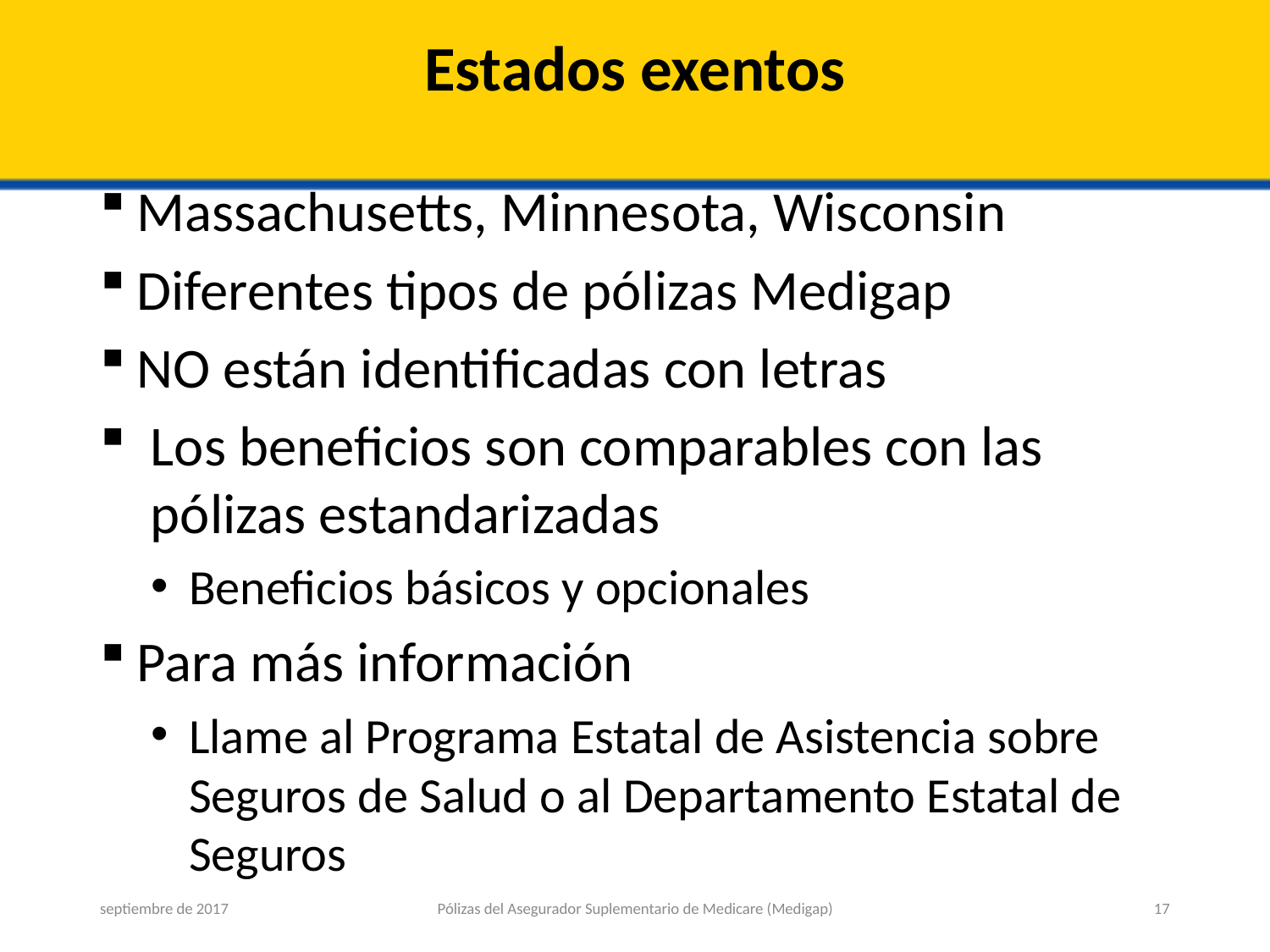

# Estados exentos
Massachusetts, Minnesota, Wisconsin
Diferentes tipos de pólizas Medigap
NO están identificadas con letras
Los beneficios son comparables con las pólizas estandarizadas
Beneficios básicos y opcionales
Para más información
Llame al Programa Estatal de Asistencia sobre Seguros de Salud o al Departamento Estatal de Seguros
septiembre de 2017
Pólizas del Asegurador Suplementario de Medicare (Medigap)
17